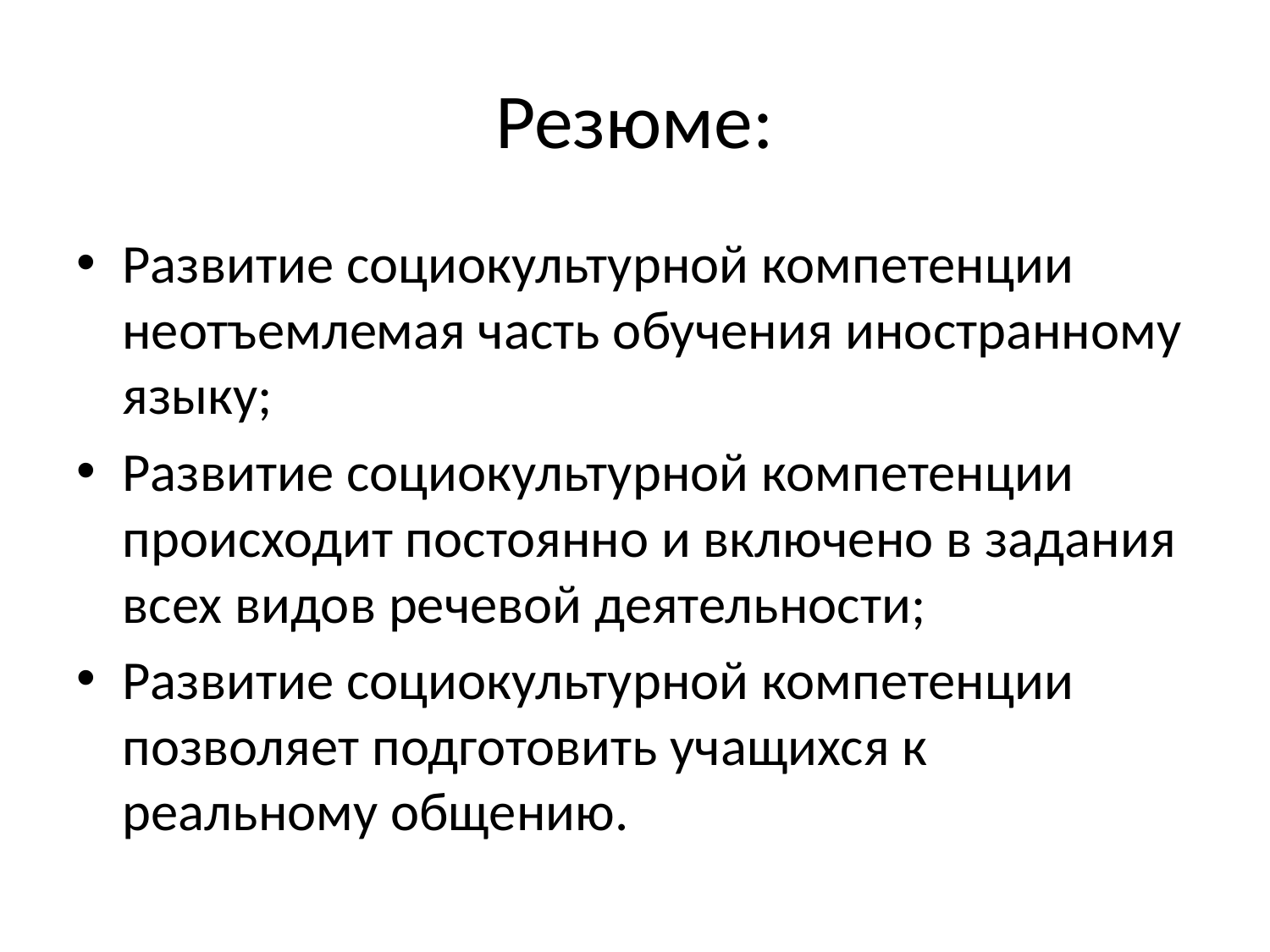

# Резюме:
Развитие социокультурной компетенции неотъемлемая часть обучения иностранному языку;
Развитие социокультурной компетенции происходит постоянно и включено в задания всех видов речевой деятельности;
Развитие социокультурной компетенции позволяет подготовить учащихся к реальному общению.